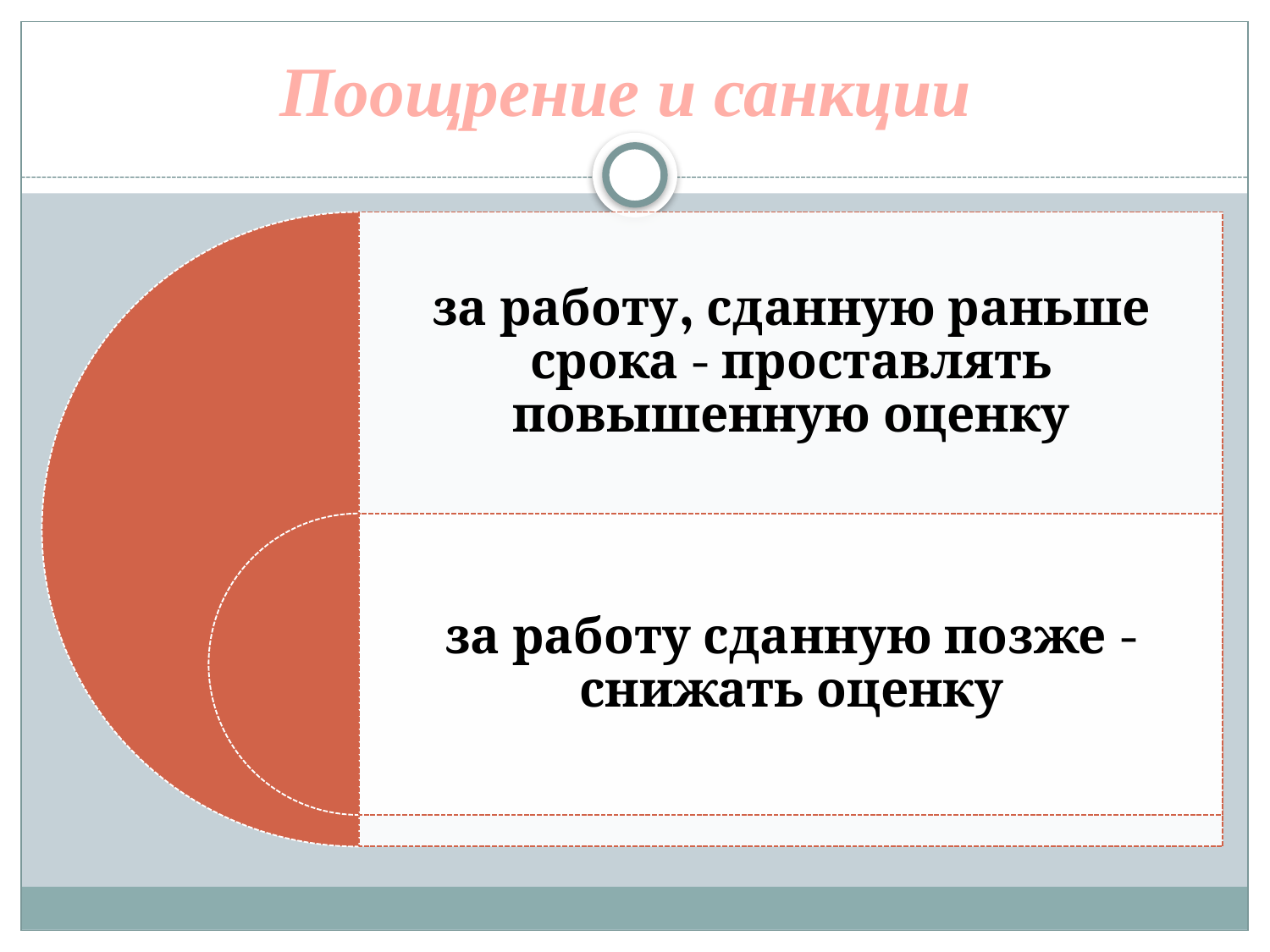

# Поощрение и санкции
за работу, сданную раньше срока - проставлять повышенную оценку
за работу сданную позже - снижать оценку